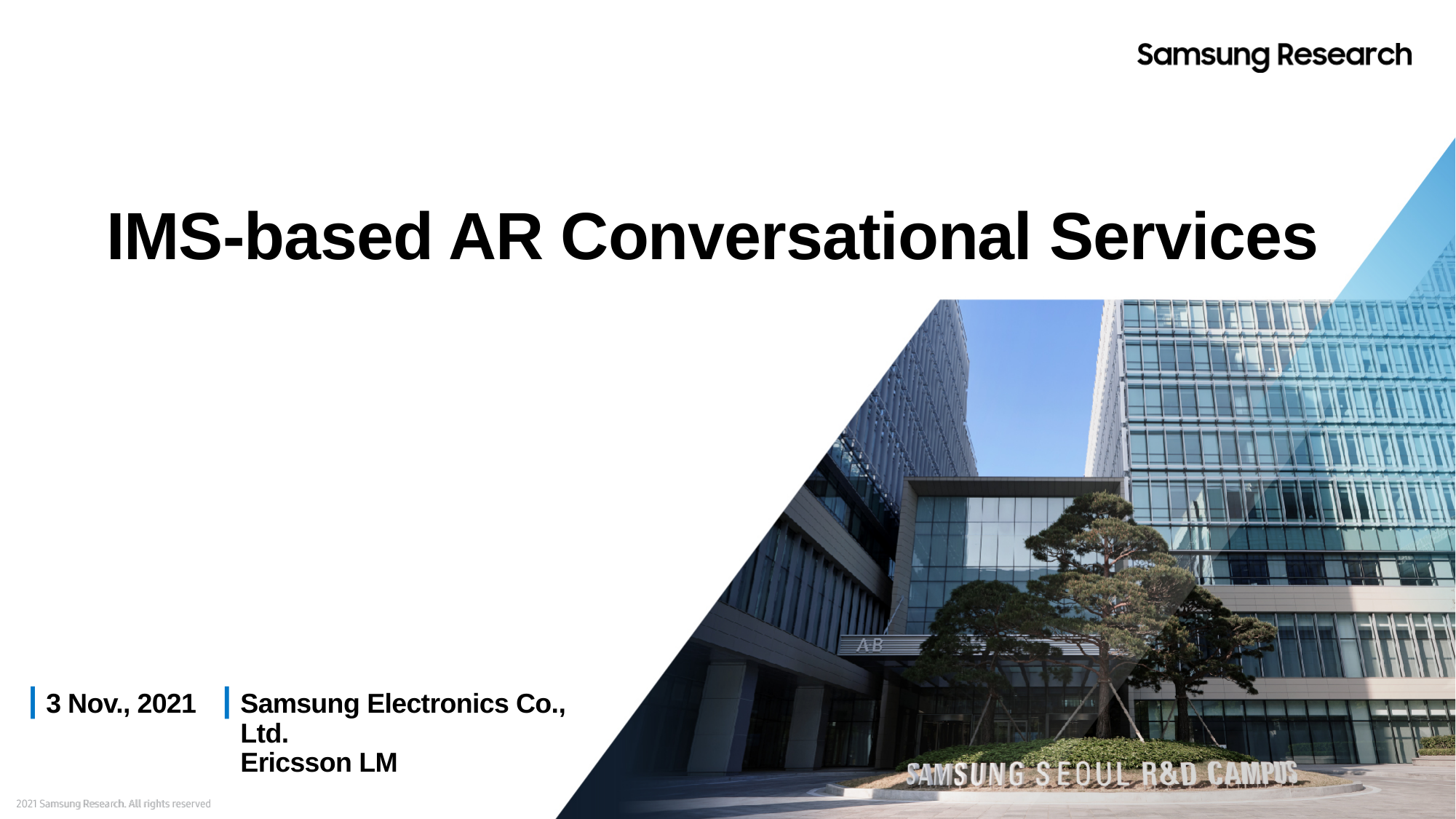

# IMS-based AR Conversational Services
3 Nov., 2021
Samsung Electronics Co., Ltd.
Ericsson LM